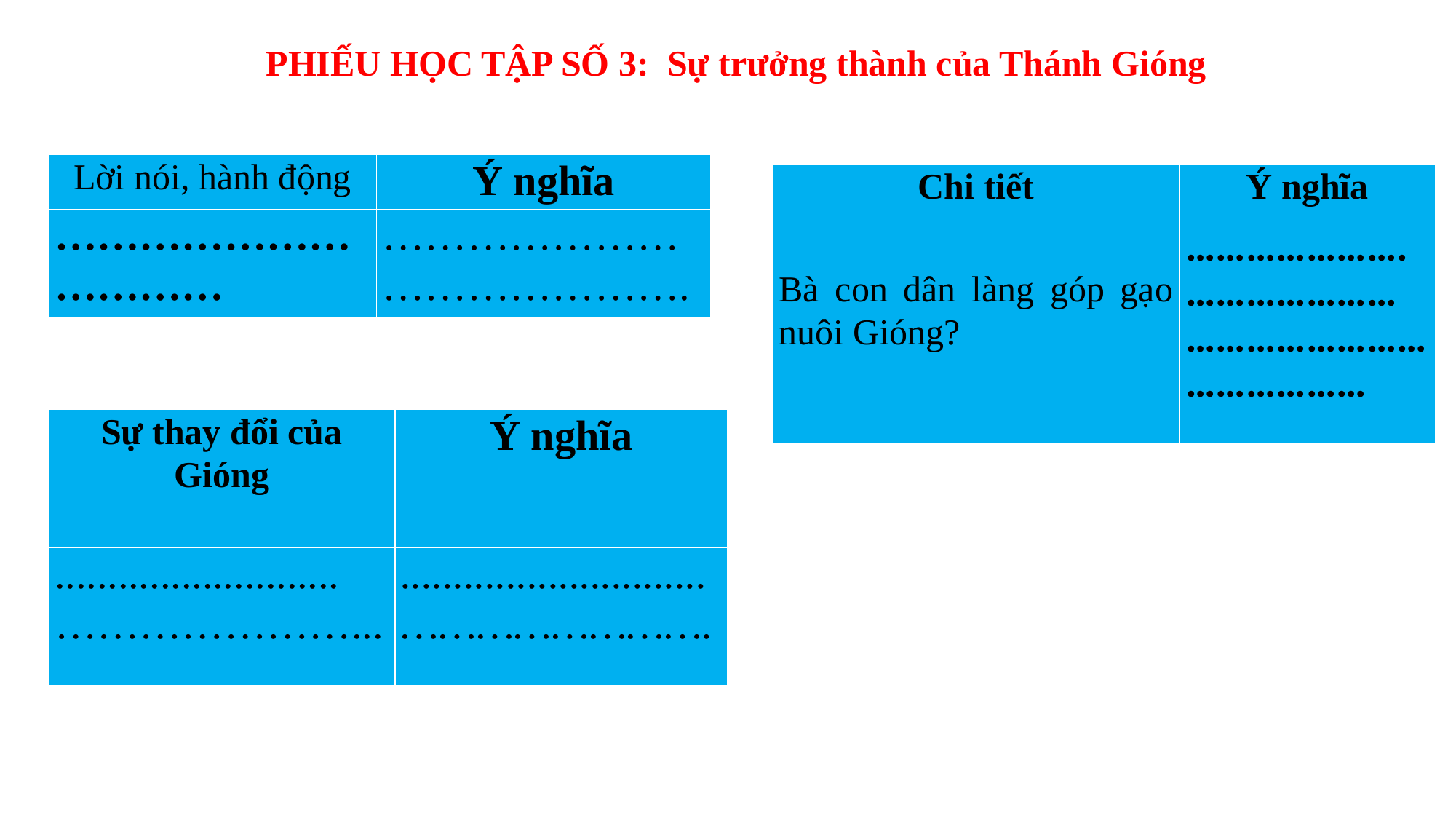

PHIẾU HỌC TẬP SỐ 3:  Sự trưởng thành của Thánh Gióng

| Lời nói, hành động | Ý nghĩa |
| --- | --- |
| …………………………… | ……………………………………. |
| Chi tiết | Ý nghĩa |
| --- | --- |
| Bà con dân làng góp gạo nuôi Gióng? | …………………. ………………… …………………………………… |
| Sự thay đổi của Gióng | Ý nghĩa |
| --- | --- |
| ........................... …………………... | ............................. ……………………. |